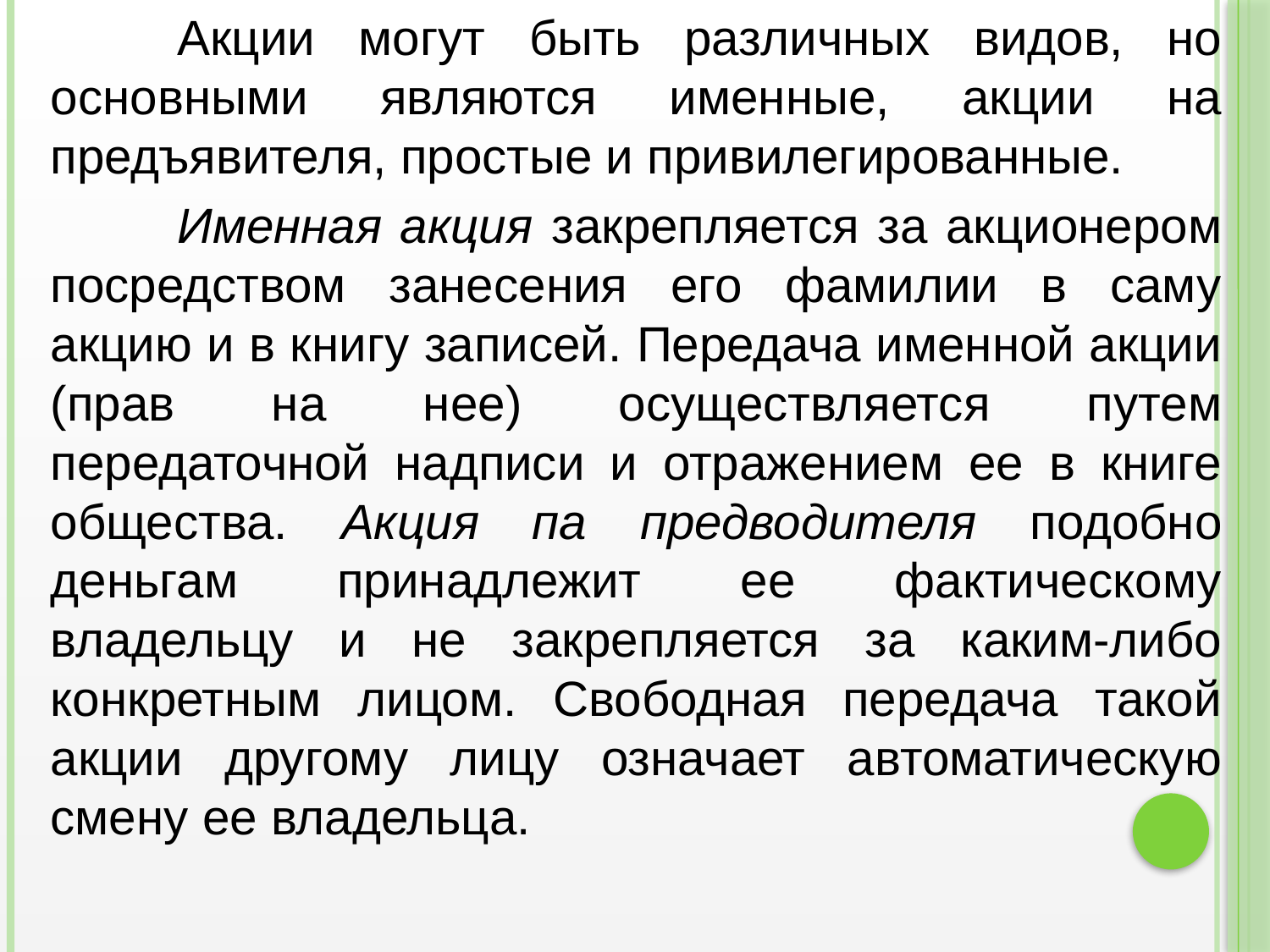

Акции могут быть различных видов, но основными являются именные, акции на предъявителя, простые и привилегированные.
		Именная акция закрепляется за акционером посредством занесения его фамилии в саму акцию и в книгу записей. Передача именной акции (прав на нее) осуществляется путем передаточной надписи и отражением ее в книге общества. Акция па предводителя подобно деньгам принадлежит ее фактическому владельцу и не закрепляется за каким-либо конкретным лицом. Свободная передача такой акции другому лицу означает автоматическую смену ее владельца.